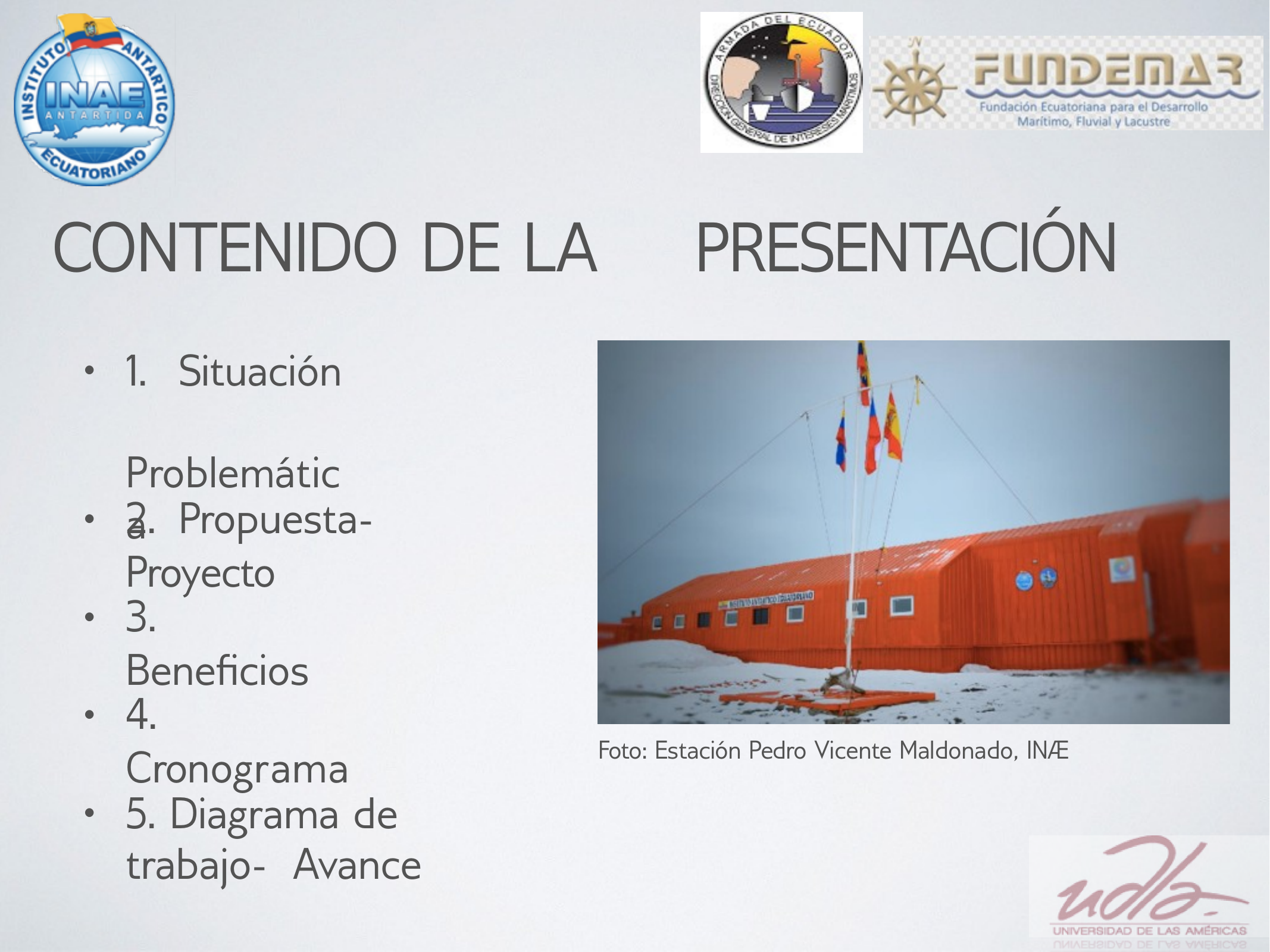

# CONTENIDO DE LA	PRESENTACIÓN

1.	Situación  Problemática
•
2.	Propuesta- Proyecto
•
3.	Beneficios
•
4.	Cronograma
•
Foto: Estación Pedro Vicente Maldonado, INAE
5. Diagrama de trabajo-  Avance
•